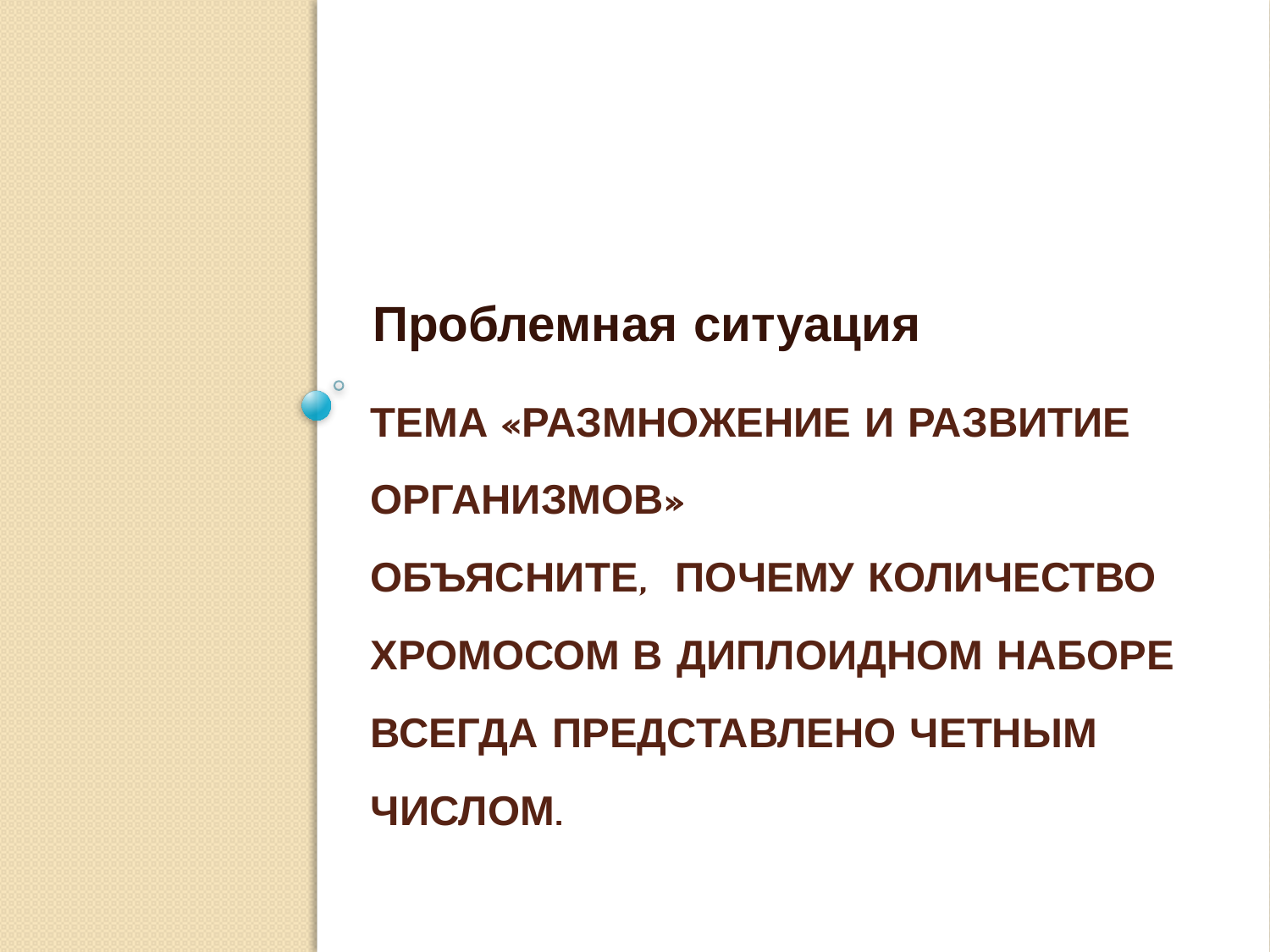

Проблемная ситуация
# Тема «размножение и развитие организмов» Объясните,  почему количество хромосом в диплоидном наборе всегда представлено четным числом.